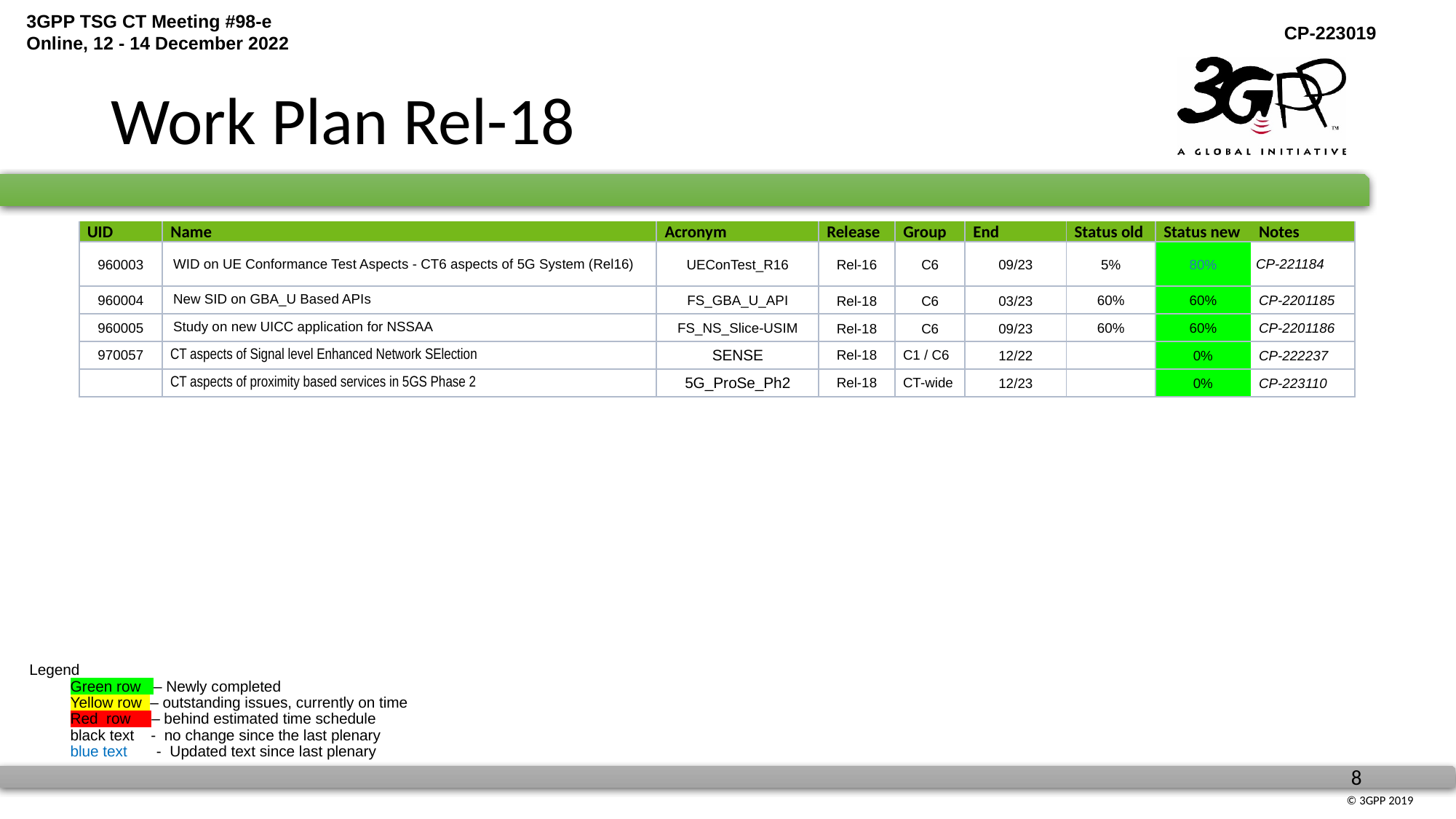

# Work Plan Rel-18
| UID | Name | Acronym | Release | Group | End | Status old | Status new | Notes |
| --- | --- | --- | --- | --- | --- | --- | --- | --- |
| 960003 | WID on UE Conformance Test Aspects - CT6 aspects of 5G System (Rel16) | UEConTest\_R16 | Rel-16 | C6 | 09/23 | 5% | 80% | CP-221184 |
| 960004 | New SID on GBA\_U Based APIs | FS\_GBA\_U\_API | Rel-18 | C6 | 03/23 | 60% | 60% | CP-2201185 |
| 960005 | Study on new UICC application for NSSAA | FS\_NS\_Slice-USIM | Rel-18 | C6 | 09/23 | 60% | 60% | CP-2201186 |
| 970057 | CT aspects of Signal level Enhanced Network SElection | SENSE | Rel-18 | C1 / C6 | 12/22 |  | 0% | CP-222237 |
|  | CT aspects of proximity based services in 5GS Phase 2 | 5G\_ProSe\_Ph2 | Rel-18 | CT-wide | 12/23 |  | 0% | CP-223110 |
Legend
Green row   – Newly completed
	Yellow row  – outstanding issues, currently on time
Red  row     – behind estimated time schedule
	black text    -  no change since the last plenary
	blue text       -  Updated text since last plenary